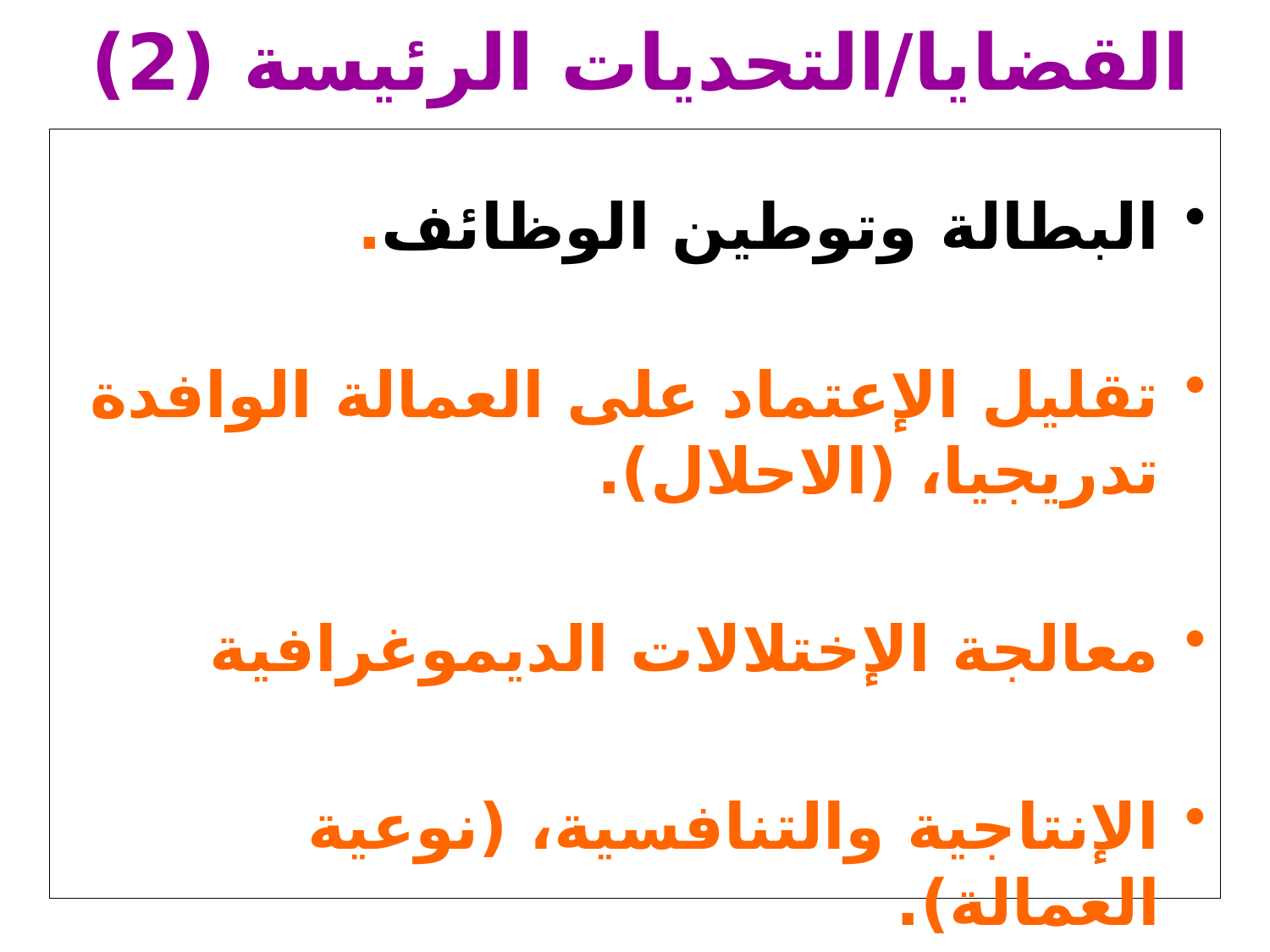

# القضايا/التحديات الرئيسة (2)

البطالة وتوطين الوظائف.

تقليل الإعتماد على العمالة الوافدة تدريجيا، (الاحلال).

معالجة الإختلالات الديموغرافية

الإنتاجية والتنافسية، (نوعية العمالة).